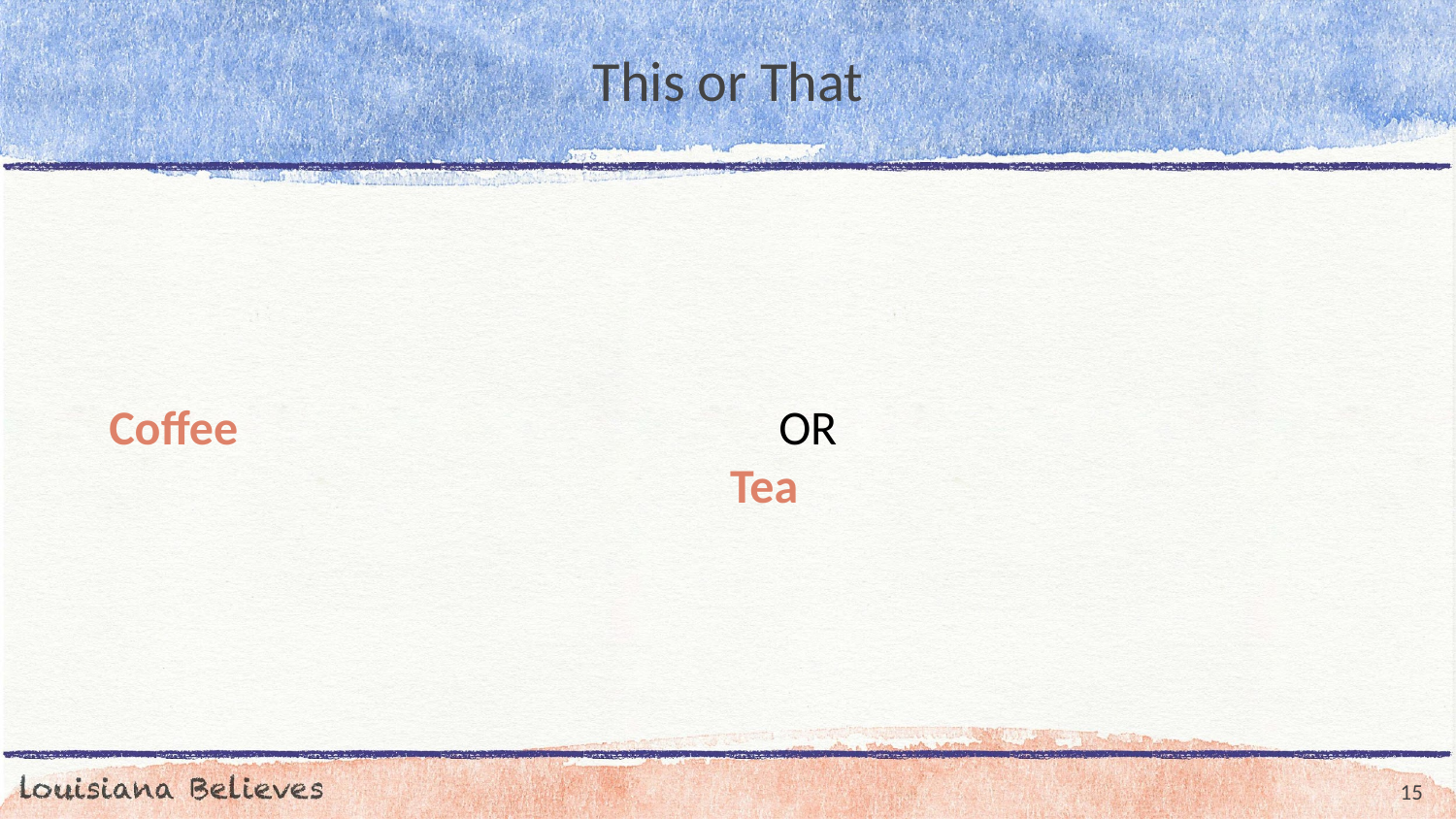

# This or That
Coffee				        OR				Tea